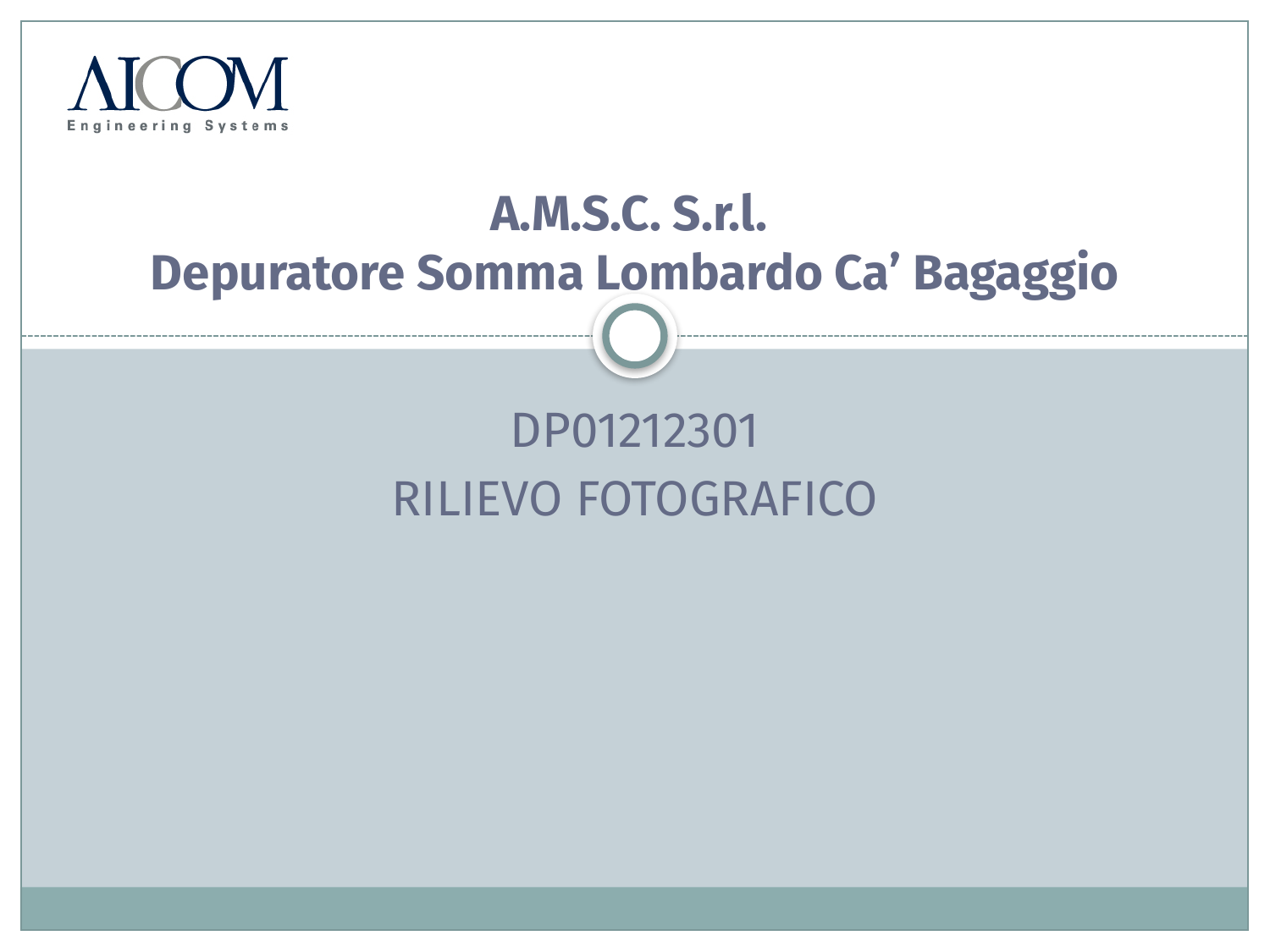

# A.M.S.C. S.r.l. Depuratore Somma Lombardo Ca’ Bagaggio
DP01212301
Rilievo fotografico